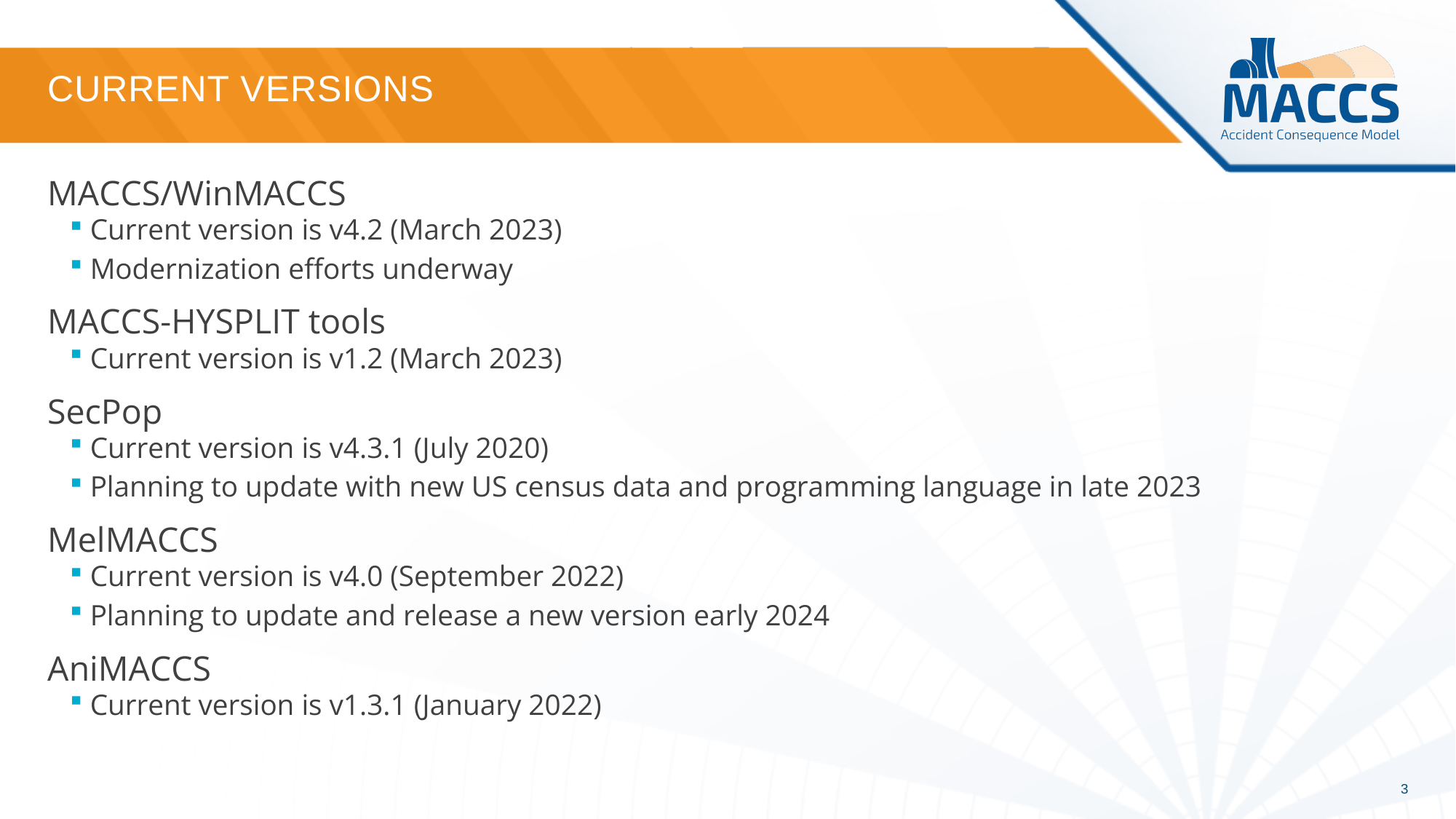

# Current Versions
MACCS/WinMACCS
Current version is v4.2 (March 2023)
Modernization efforts underway
MACCS-HYSPLIT tools
Current version is v1.2 (March 2023)
SecPop
Current version is v4.3.1 (July 2020)
Planning to update with new US census data and programming language in late 2023
MelMACCS
Current version is v4.0 (September 2022)
Planning to update and release a new version early 2024
AniMACCS
Current version is v1.3.1 (January 2022)

3